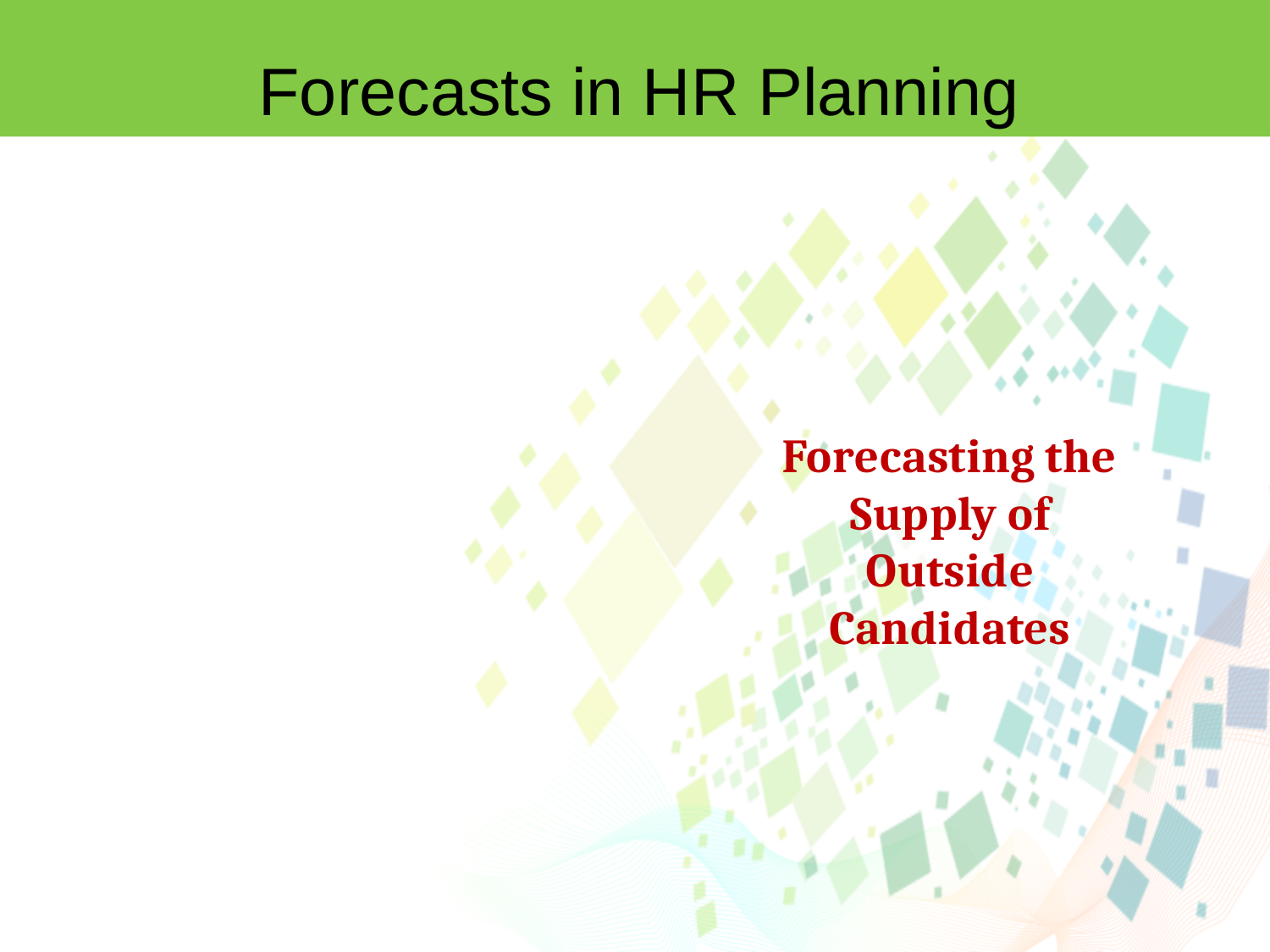

Forecasts in HR Planning
Forecasting the Supply of Outside Candidates